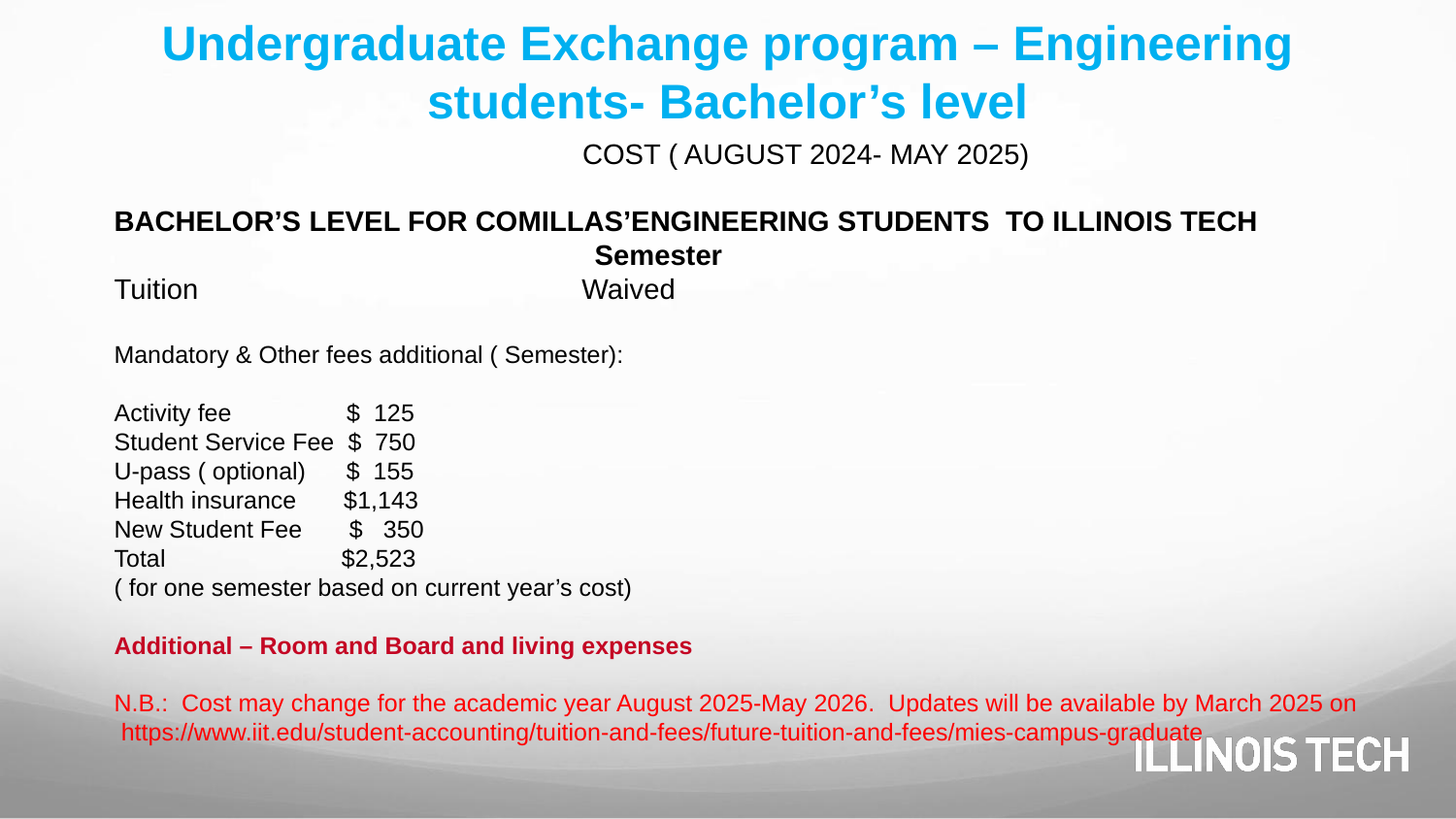

# Undergraduate Exchange program – Engineering students- Bachelor’s level
				COST ( AUGUST 2024- MAY 2025)

BACHELOR’S LEVEL FOR COMILLAS’ENGINEERING STUDENTS  TO ILLINOIS TECH
                                                            Semester
Tuition                                                Waived

Mandatory & Other fees additional ( Semester):

Activity fee                 $  125
Student Service Fee  $  750
U-pass ( optional)      $  155
Health insurance       $1,143
New Student Fee       $   350
Total                          $2,523
( for one semester based on current year’s cost)

Additional – Room and Board and living expenses

N.B.:  Cost may change for the academic year August 2025-May 2026.  Updates will be available by March 2025 on
 https://www.iit.edu/student-accounting/tuition-and-fees/future-tuition-and-fees/mies-campus-graduate